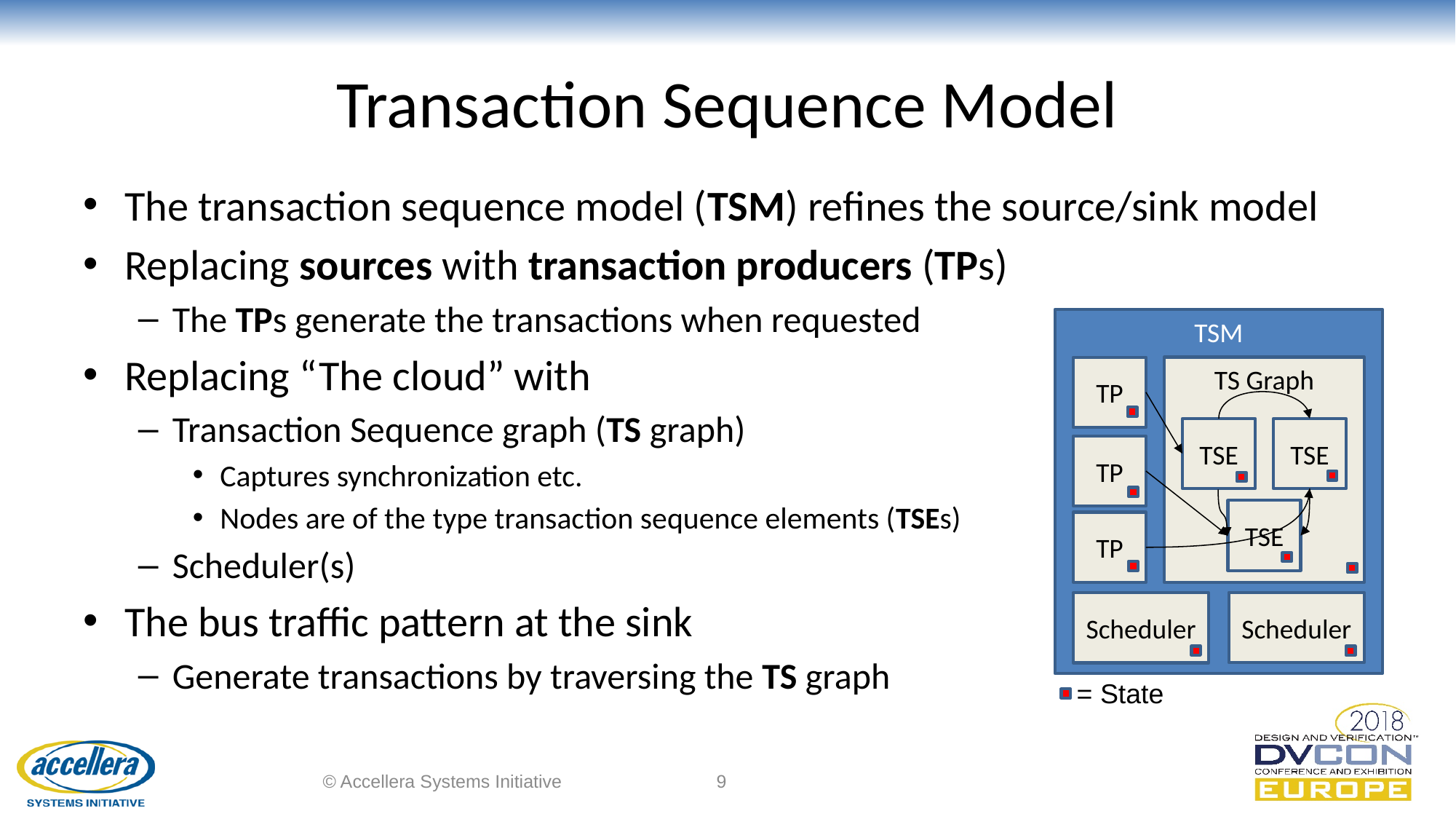

# Transaction Sequence Model
The transaction sequence model (TSM) refines the source/sink model
Replacing sources with transaction producers (TPs)
The TPs generate the transactions when requested
Replacing “The cloud” with
Transaction Sequence graph (TS graph)
Captures synchronization etc.
Nodes are of the type transaction sequence elements (TSEs)
Scheduler(s)
The bus traffic pattern at the sink
Generate transactions by traversing the TS graph
TSM
TP
TS Graph

TSE
TSE
TP

TSE
TP

Scheduler
Scheduler

= State

© Accellera Systems Initiative
9